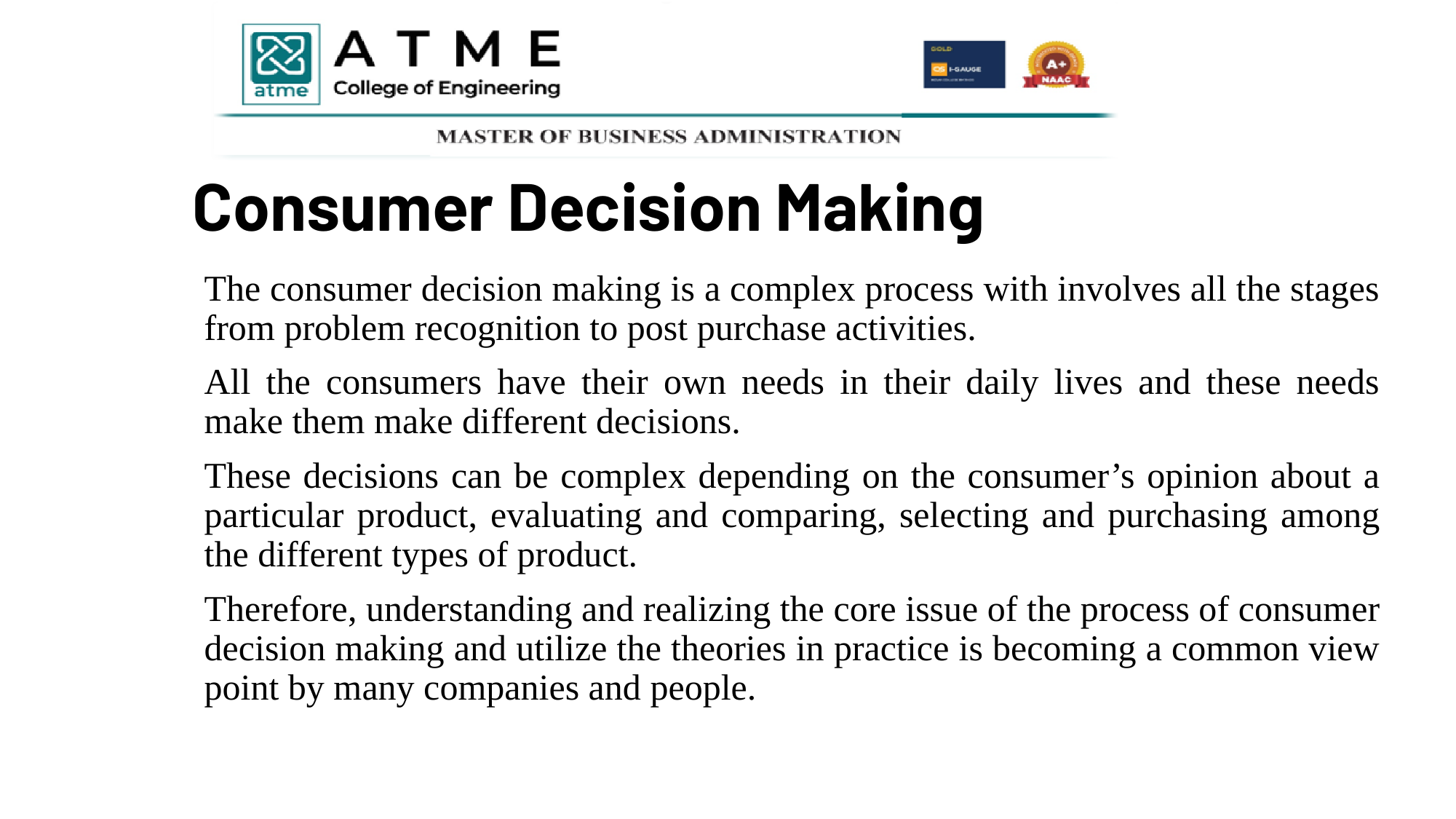

# Consumer Decision Making
The consumer decision making is a complex process with involves all the stages from problem recognition to post purchase activities.
All the consumers have their own needs in their daily lives and these needs make them make different decisions.
These decisions can be complex depending on the consumer’s opinion about a particular product, evaluating and comparing, selecting and purchasing among the different types of product.
Therefore, understanding and realizing the core issue of the process of consumer decision making and utilize the theories in practice is becoming a common view point by many companies and people.